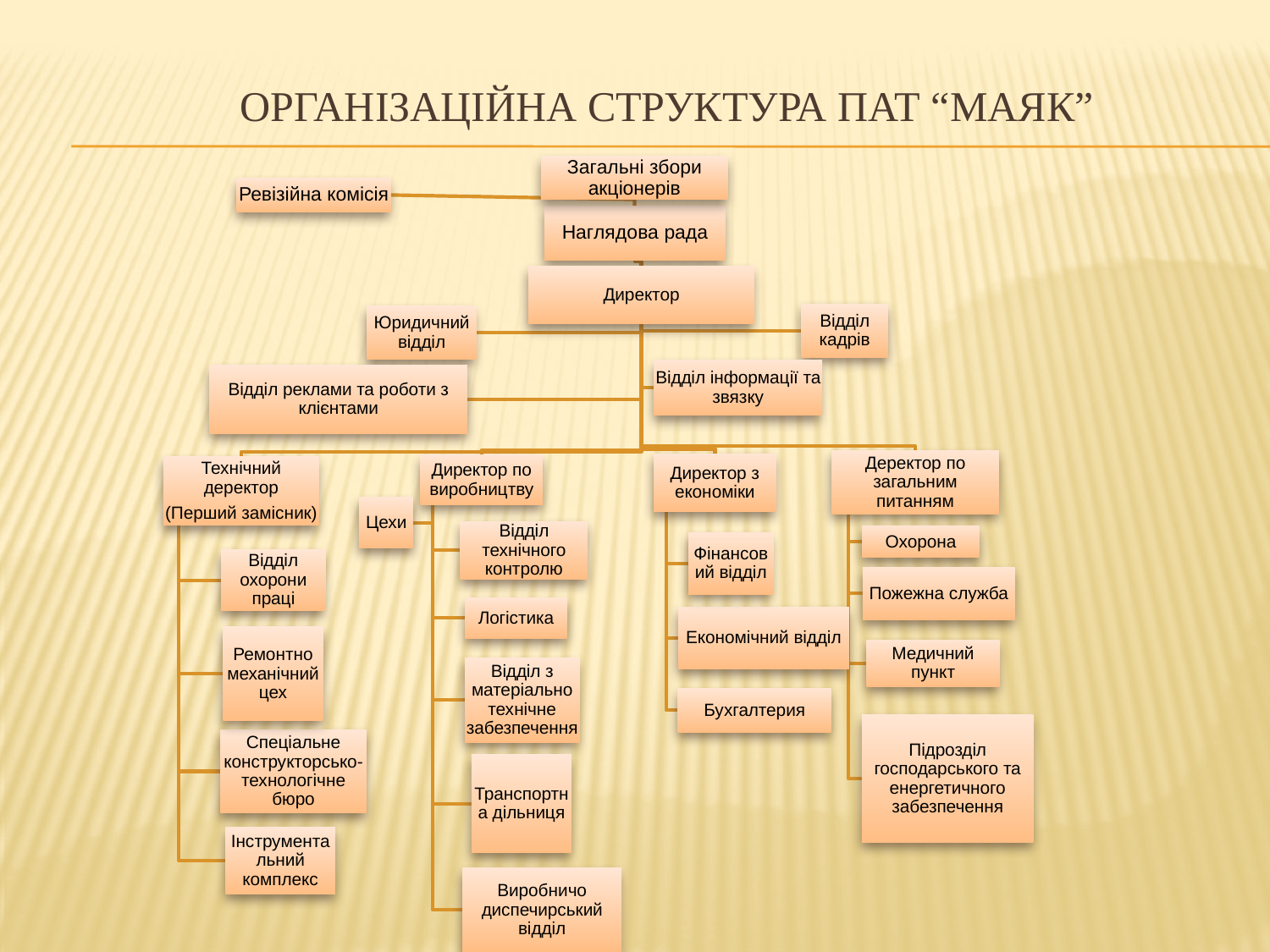

# Організаційна структура ПАТ “МАЯК”
Наглядова рада
Директор
Технічний деректор
(Перший замісник)
Спеціальне конструкторсько-технологічне бюро
Відділ охорони праці
Інструментальний комплекс
Ремонтно механічний цех
Директор по виробництву
Відділ технічного контролю
Цехи
Виробничо диспечирський відділ
Логістика
Відділ з матеріально технічне забезпечення
Транспортна дільниця
Директор з економіки
Економічний відділ
Бухгалтерия
Фінансовий відділ
Деректор по загальним питанням
Охорона
Підрозділ господарського та енергетичного забезпечення
Пожежна служба
Медичний пункт
Юридичний відділ
Відділ кадрів
Відділ інформації та звязку
Відділ реклами та роботи з клієнтами
Загальні збори акціонерів
Ревізійна комісія